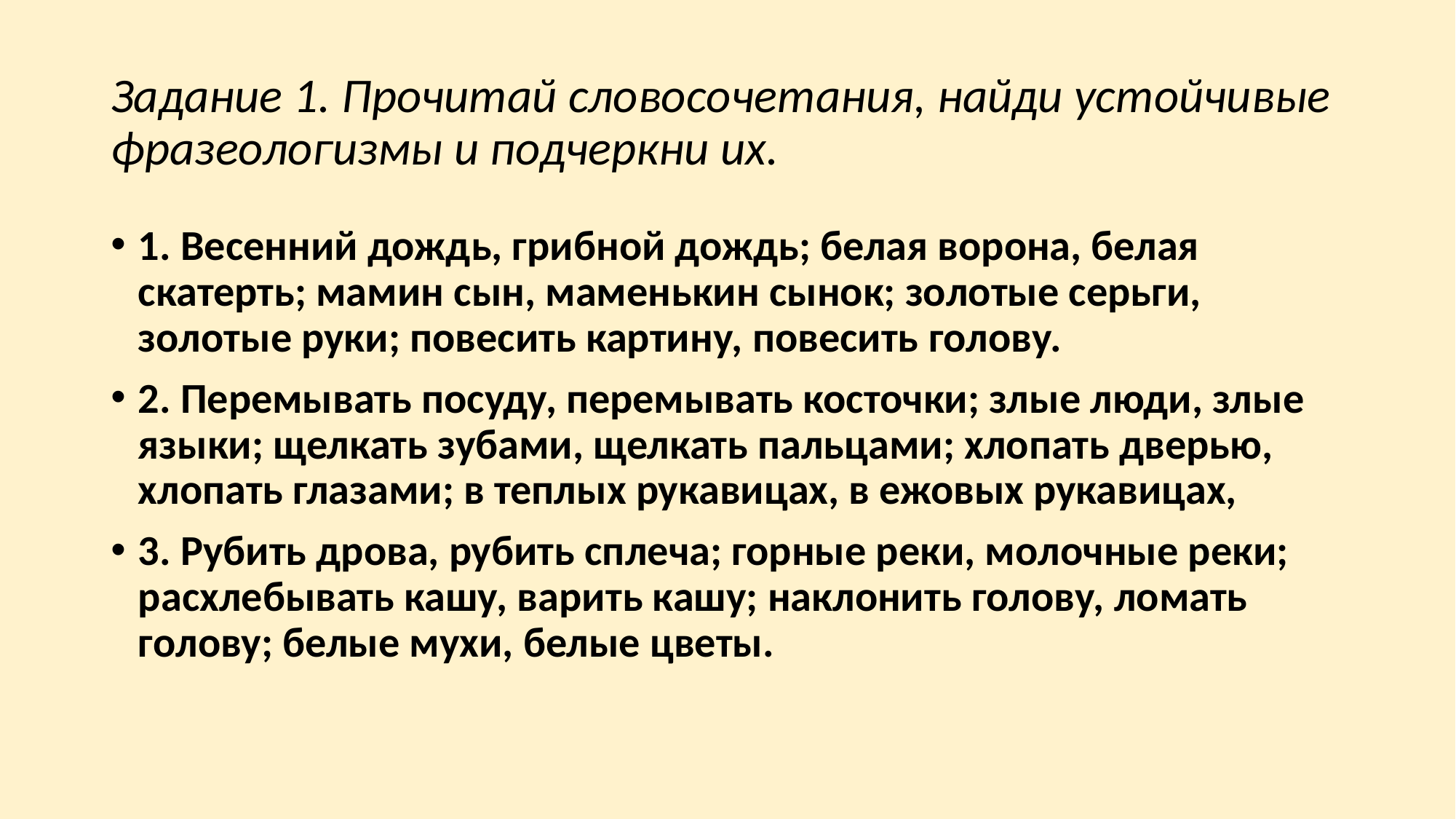

# Задание 1. Прочитай словосочетания, найди устойчивые фразеологизмы и подчеркни их.
1. Весенний дождь, грибной дождь; белая ворона, белая скатерть; мамин сын, маменькин сынок; золотые серьги, золотые руки; повесить картину, повесить голову.
2. Перемывать посуду, перемывать косточки; злые люди, злые языки; щелкать зубами, щелкать пальцами; хлопать дверью, хлопать глазами; в теплых рукавицах, в ежовых рукавицах,
3. Рубить дрова, рубить сплеча; горные реки, молочные реки; расхлебывать кашу, варить кашу; наклонить голову, ломать голову; белые мухи, белые цветы.